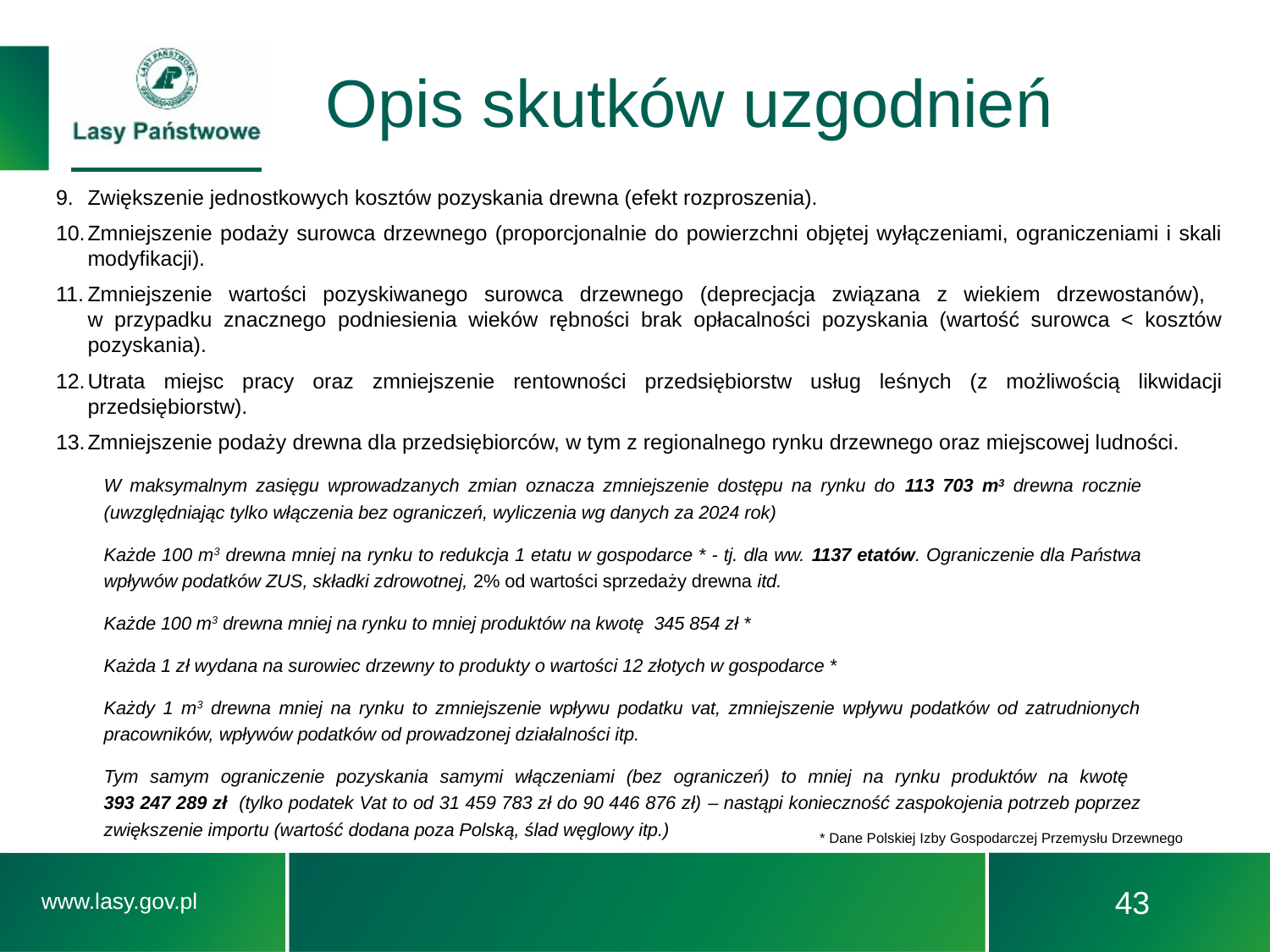

# Opis skutków uzgodnień
Zwiększenie jednostkowych kosztów pozyskania drewna (efekt rozproszenia).
Zmniejszenie podaży surowca drzewnego (proporcjonalnie do powierzchni objętej wyłączeniami, ograniczeniami i skali modyfikacji).
Zmniejszenie wartości pozyskiwanego surowca drzewnego (deprecjacja związana z wiekiem drzewostanów),
w przypadku znacznego podniesienia wieków rębności brak opłacalności pozyskania (wartość surowca < kosztów pozyskania).
Utrata miejsc pracy oraz zmniejszenie rentowności przedsiębiorstw usług leśnych (z możliwością likwidacji przedsiębiorstw).
Zmniejszenie podaży drewna dla przedsiębiorców, w tym z regionalnego rynku drzewnego oraz miejscowej ludności.

W maksymalnym zasięgu wprowadzanych zmian oznacza zmniejszenie dostępu na rynku do 113 703 m3 drewna rocznie (uwzględniając tylko włączenia bez ograniczeń, wyliczenia wg danych za 2024 rok)

Każde 100 m3 drewna mniej na rynku to redukcja 1 etatu w gospodarce * - tj. dla ww. 1137 etatów. Ograniczenie dla Państwa wpływów podatków ZUS, składki zdrowotnej, 2% od wartości sprzedaży drewna itd.

Każde 100 m3 drewna mniej na rynku to mniej produktów na kwotę  345 854 zł *

Każda 1 zł wydana na surowiec drzewny to produkty o wartości 12 złotych w gospodarce *

Każdy 1 m3 drewna mniej na rynku to zmniejszenie wpływu podatku vat, zmniejszenie wpływu podatków od zatrudnionych pracowników, wpływów podatków od prowadzonej działalności itp.

Tym samym ograniczenie pozyskania samymi włączeniami (bez ograniczeń) to mniej na rynku produktów na kwotę
393 247 289 zł  (tylko podatek Vat to od 31 459 783 zł do 90 446 876 zł) – nastąpi konieczność zaspokojenia potrzeb poprzez zwiększenie importu (wartość dodana poza Polską, ślad węglowy itp.)
* Dane Polskiej Izby Gospodarczej Przemysłu Drzewnego